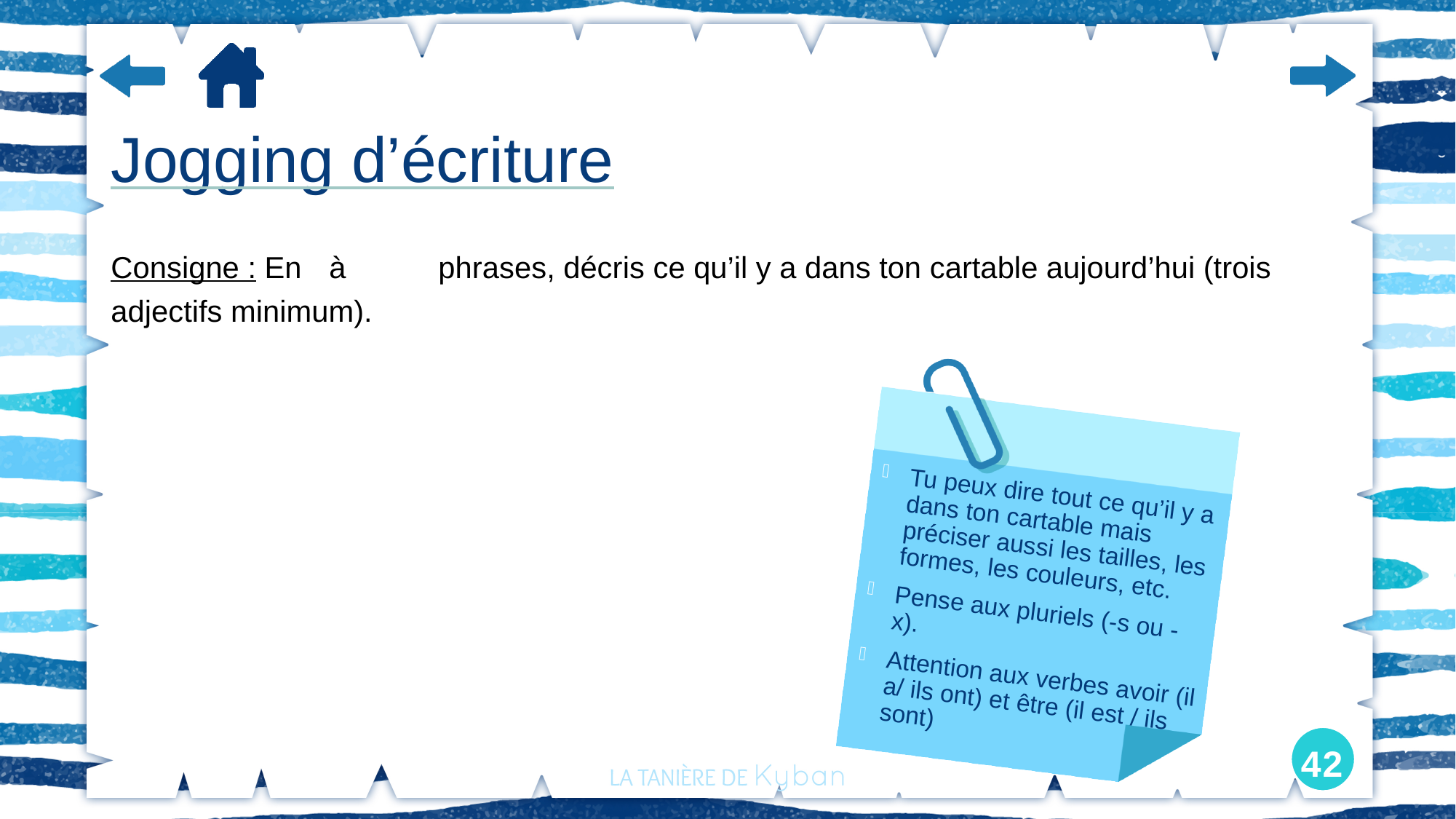

# Jogging d’écriture
Consigne : En	à	phrases, décris ce qu’il y a dans ton cartable aujourd’hui (trois adjectifs minimum).
Tu peux dire tout ce qu’il y a dans ton cartable mais préciser aussi les tailles, les formes, les couleurs, etc.
Pense aux pluriels (-s ou -x).
Attention aux verbes avoir (il a/ ils ont) et être (il est / ils
sont)
42